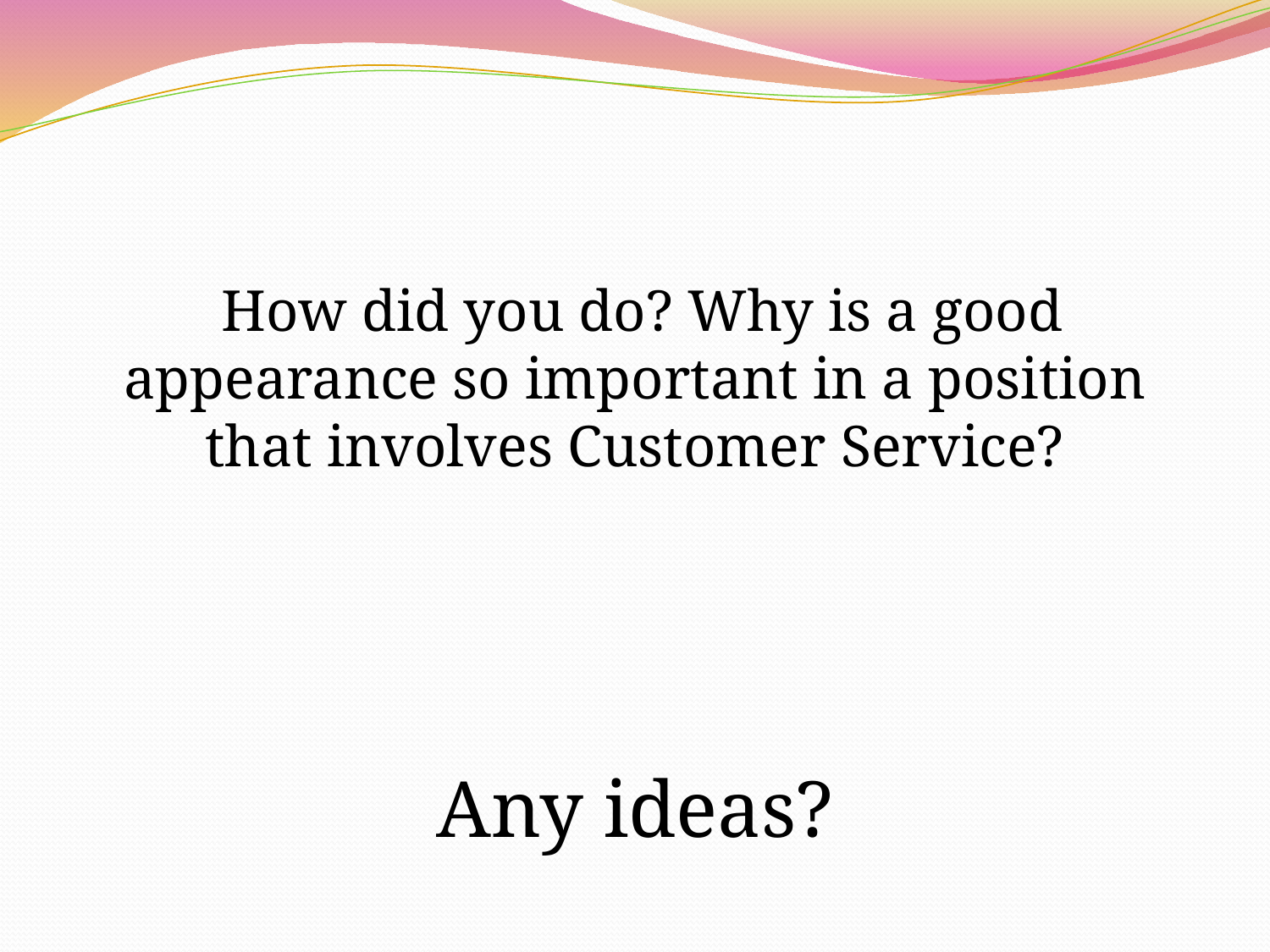

How did you do? Why is a good appearance so important in a position that involves Customer Service?

Any ideas?